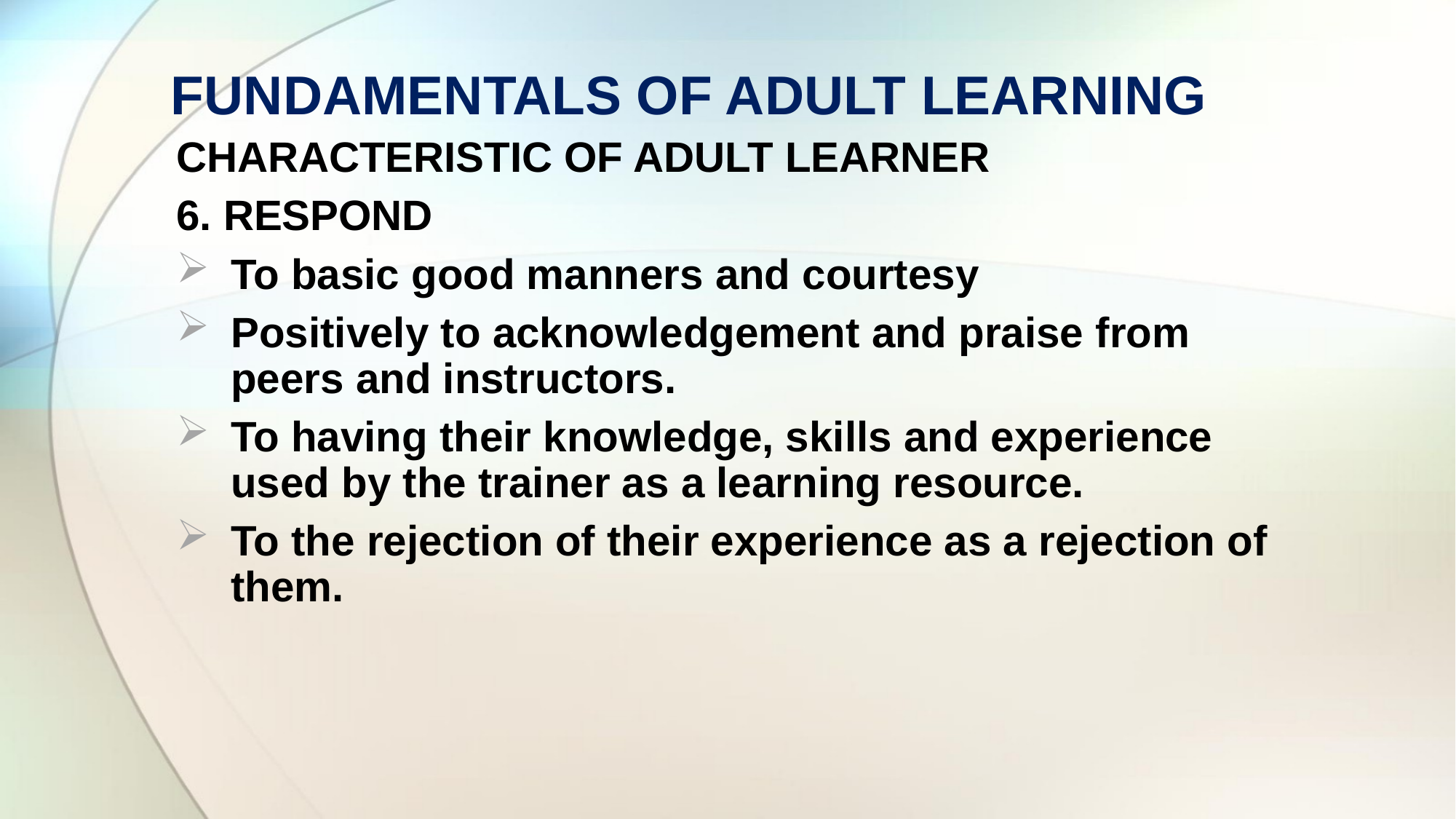

# FUNDAMENTALS OF ADULT LEARNING
CHARACTERISTIC OF ADULT LEARNER
6. RESPOND
To basic good manners and courtesy
Positively to acknowledgement and praise from peers and instructors.
To having their knowledge, skills and experience used by the trainer as a learning resource.
To the rejection of their experience as a rejection of them.